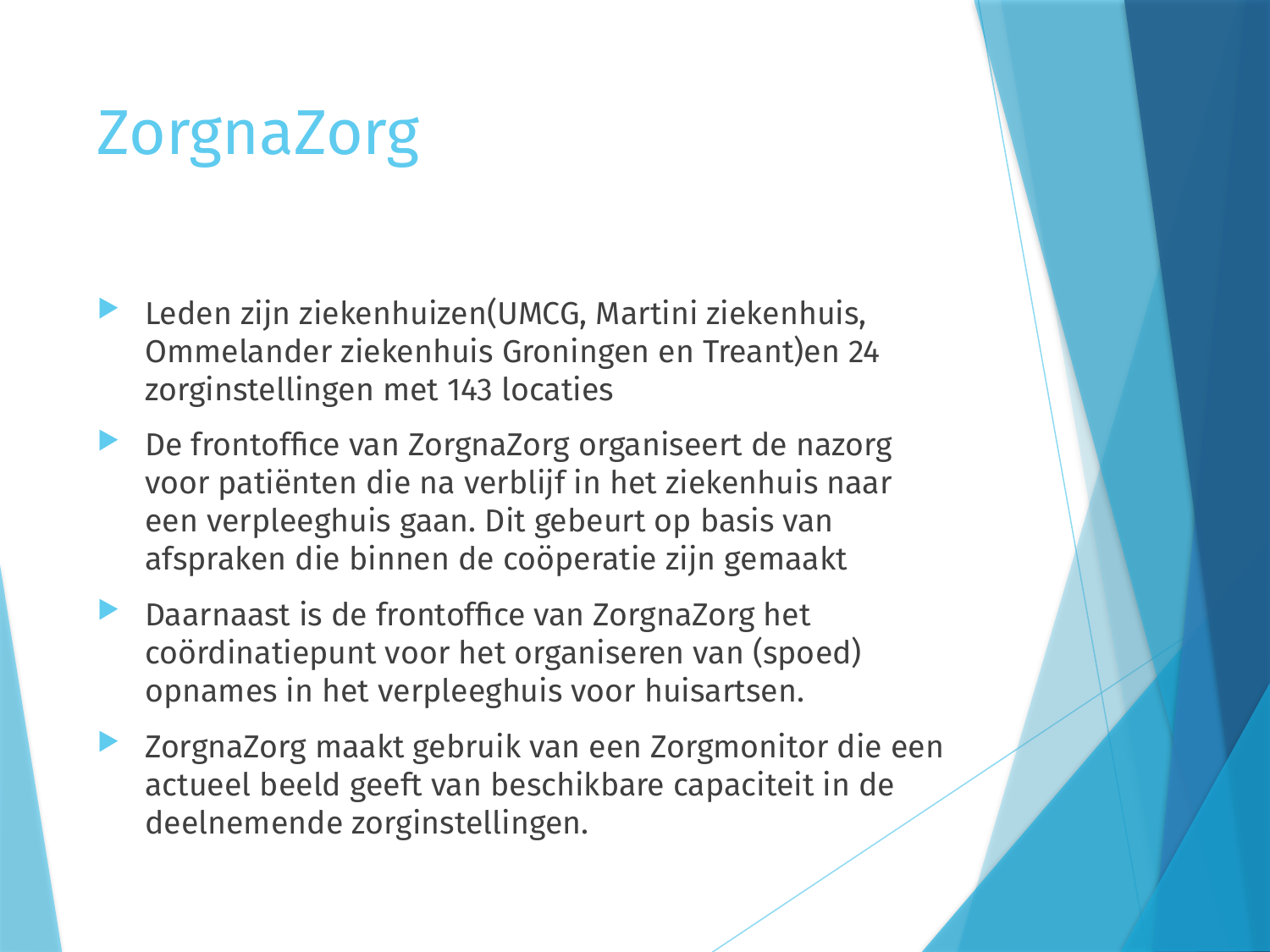

# ZorgnaZorg
Leden zijn ziekenhuizen(UMCG, Martini ziekenhuis, Ommelander ziekenhuis Groningen en Treant)en 24 zorginstellingen met 143 locaties
De frontoffice van ZorgnaZorg organiseert de nazorg voor patiënten die na verblijf in het ziekenhuis naar een verpleeghuis gaan. Dit gebeurt op basis van afspraken die binnen de coöperatie zijn gemaakt
Daarnaast is de frontoffice van ZorgnaZorg het coördinatiepunt voor het organiseren van (spoed) opnames in het verpleeghuis voor huisartsen.
ZorgnaZorg maakt gebruik van een Zorgmonitor die een actueel beeld geeft van beschikbare capaciteit in de deelnemende zorginstellingen.